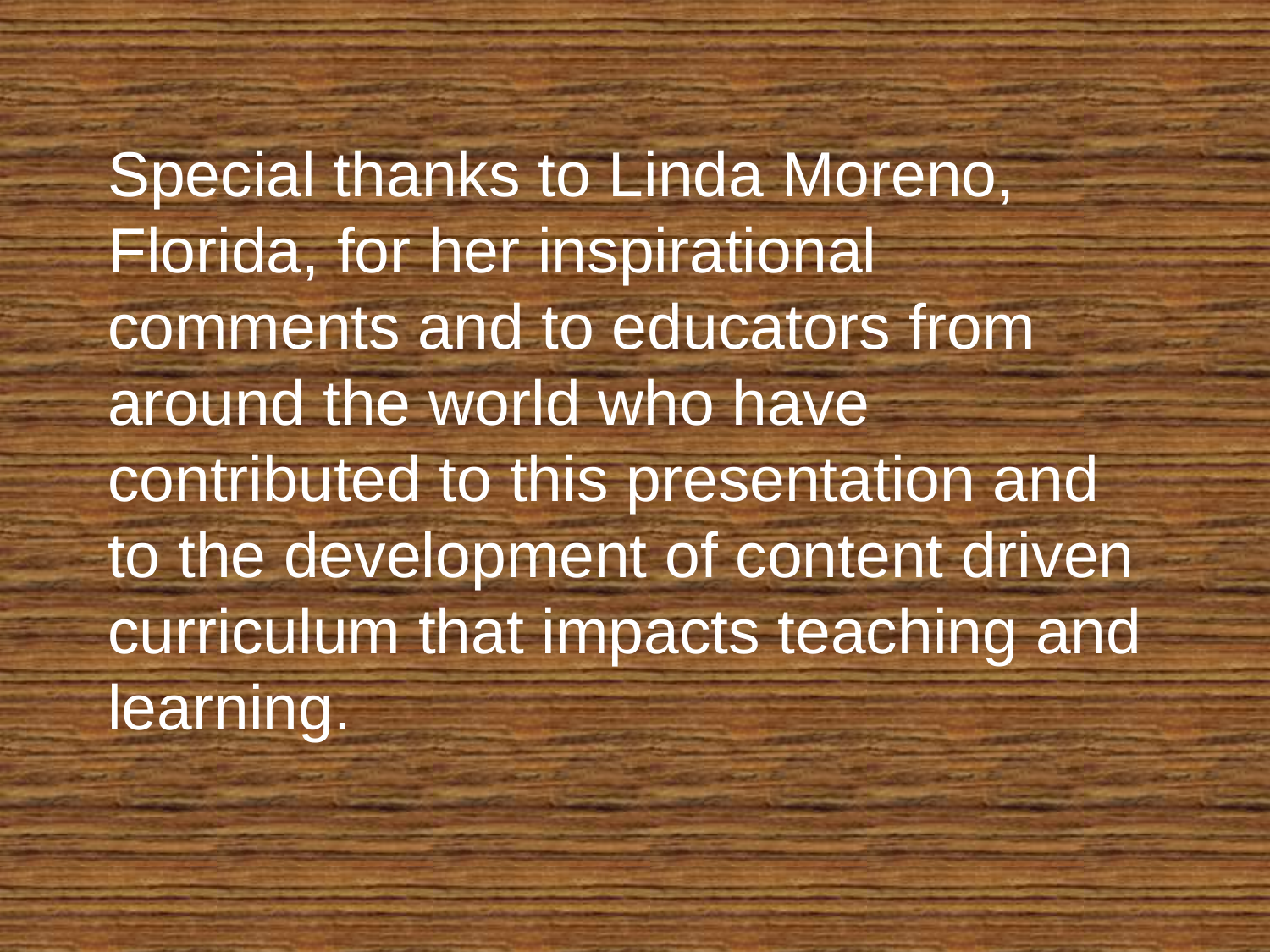

Special thanks to Linda Moreno, Florida, for her inspirational comments and to educators from around the world who have contributed to this presentation and to the development of content driven curriculum that impacts teaching and learning.